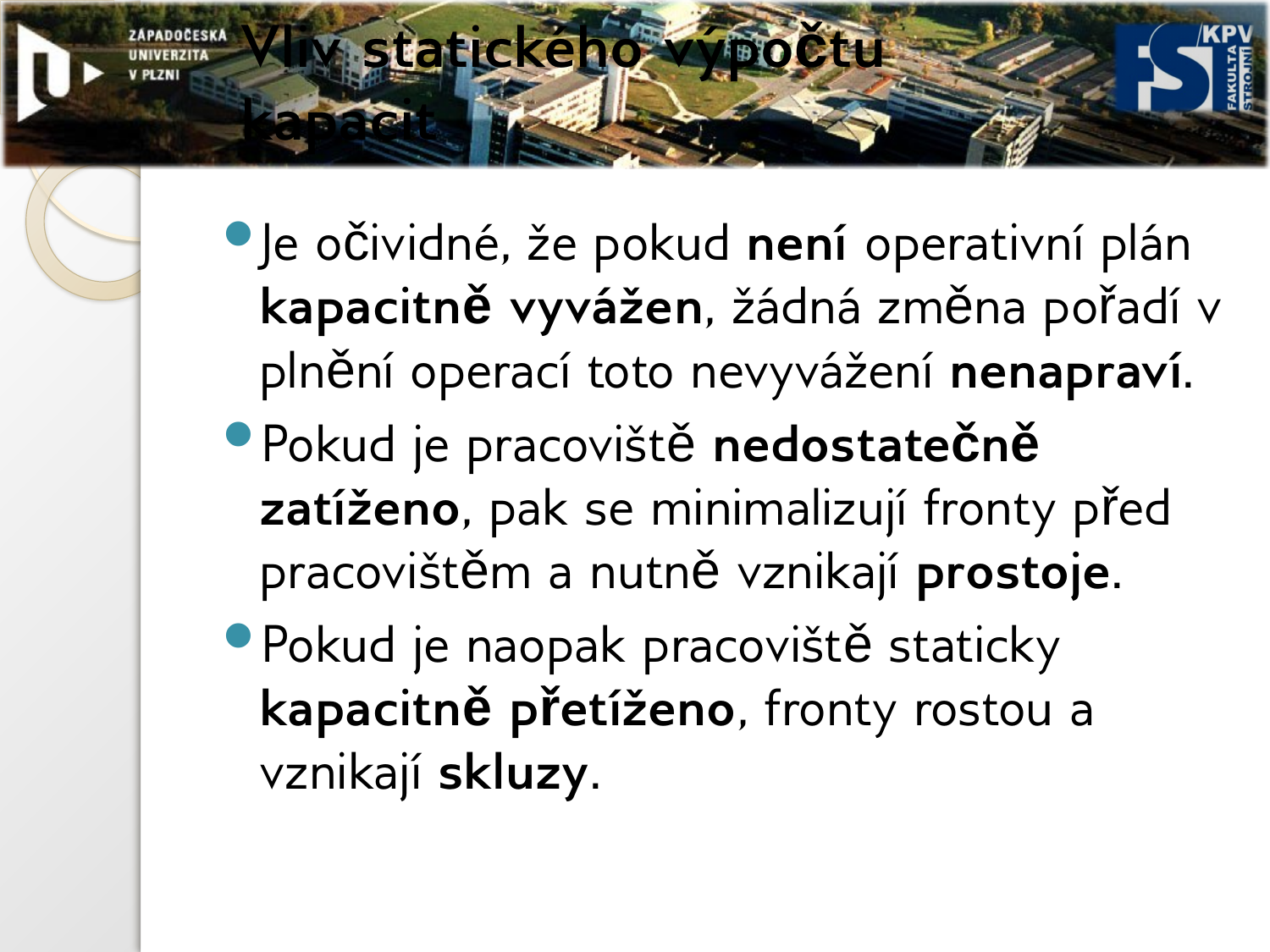

# Vliv statického výpočtu kapacit
Je očividné, že pokud není operativní plán kapacitně vyvážen, žádná změna pořadí v plnění operací toto nevyvážení nenapraví.
Pokud je pracoviště nedostatečně zatíženo, pak se minimalizují fronty před pracovištěm a nutně vznikají prostoje.
Pokud je naopak pracoviště staticky kapacitně přetíženo, fronty rostou a vznikají skluzy.